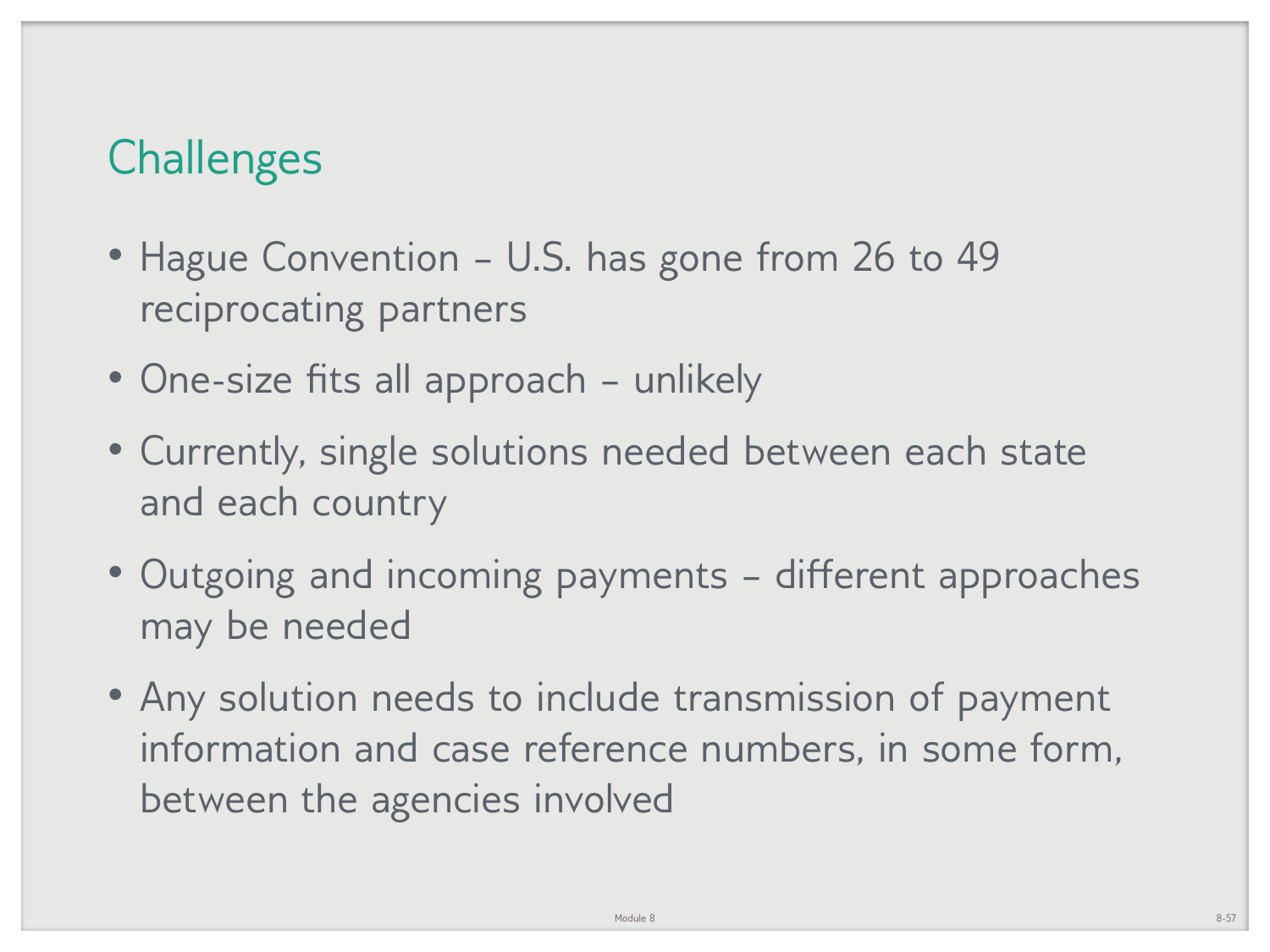

# Challenges
Hague Convention – U.S. has gone from 26 to 49 reciprocating partners
One-size fits all approach – unlikely
Currently, single solutions needed between each state and each country
Outgoing and incoming payments – different approaches may be needed
Any solution needs to include transmission of payment information and case reference numbers, in some form, between the agencies involved

Module 8
8-57